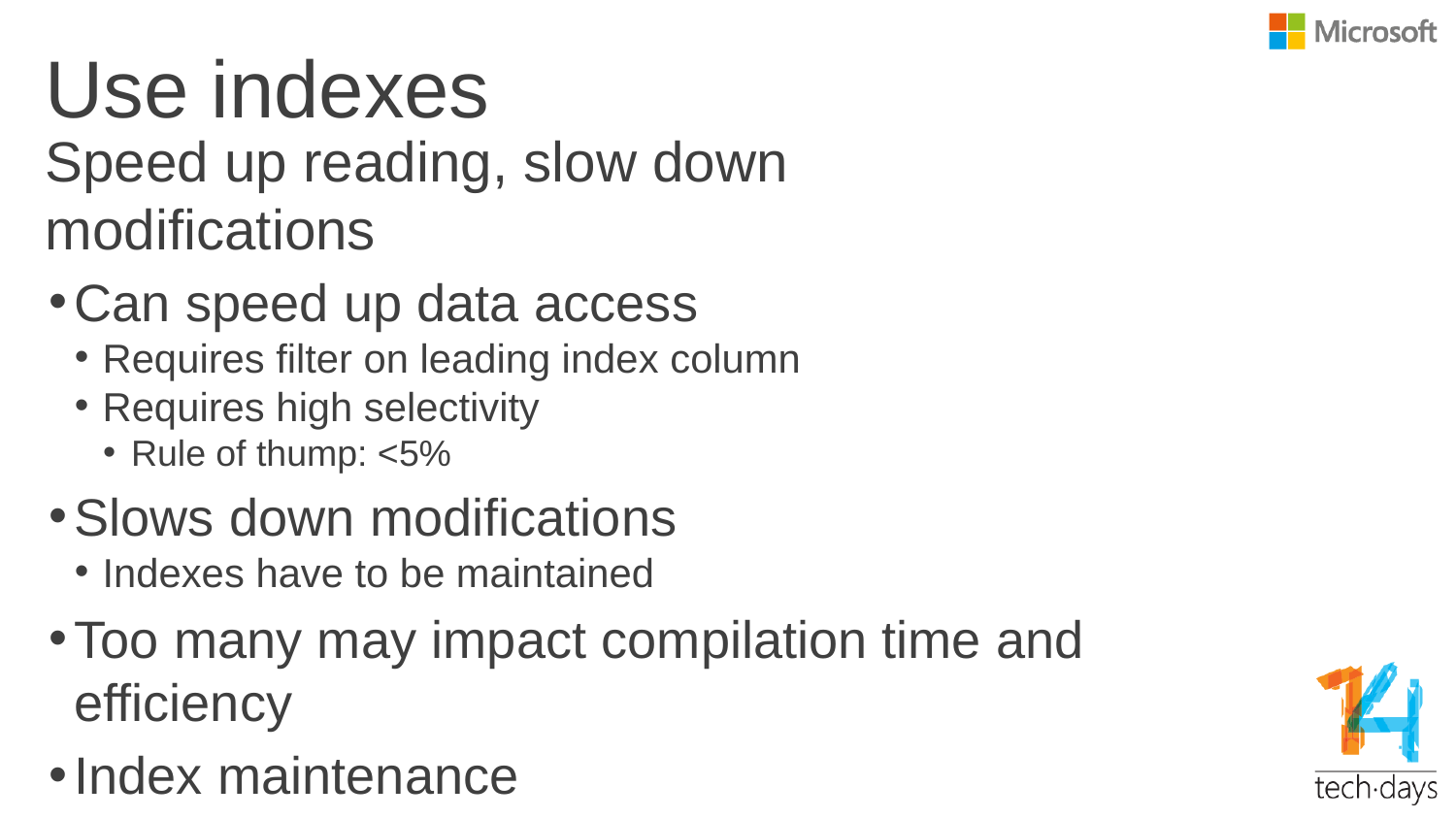

# Use indexes
Speed up reading, slow down modifications
Can speed up data access
Requires filter on leading index column
Requires high selectivity
Rule of thump: <5%
Slows down modifications
Indexes have to be maintained
Too many may impact compilation time and efficiency
Index maintenance